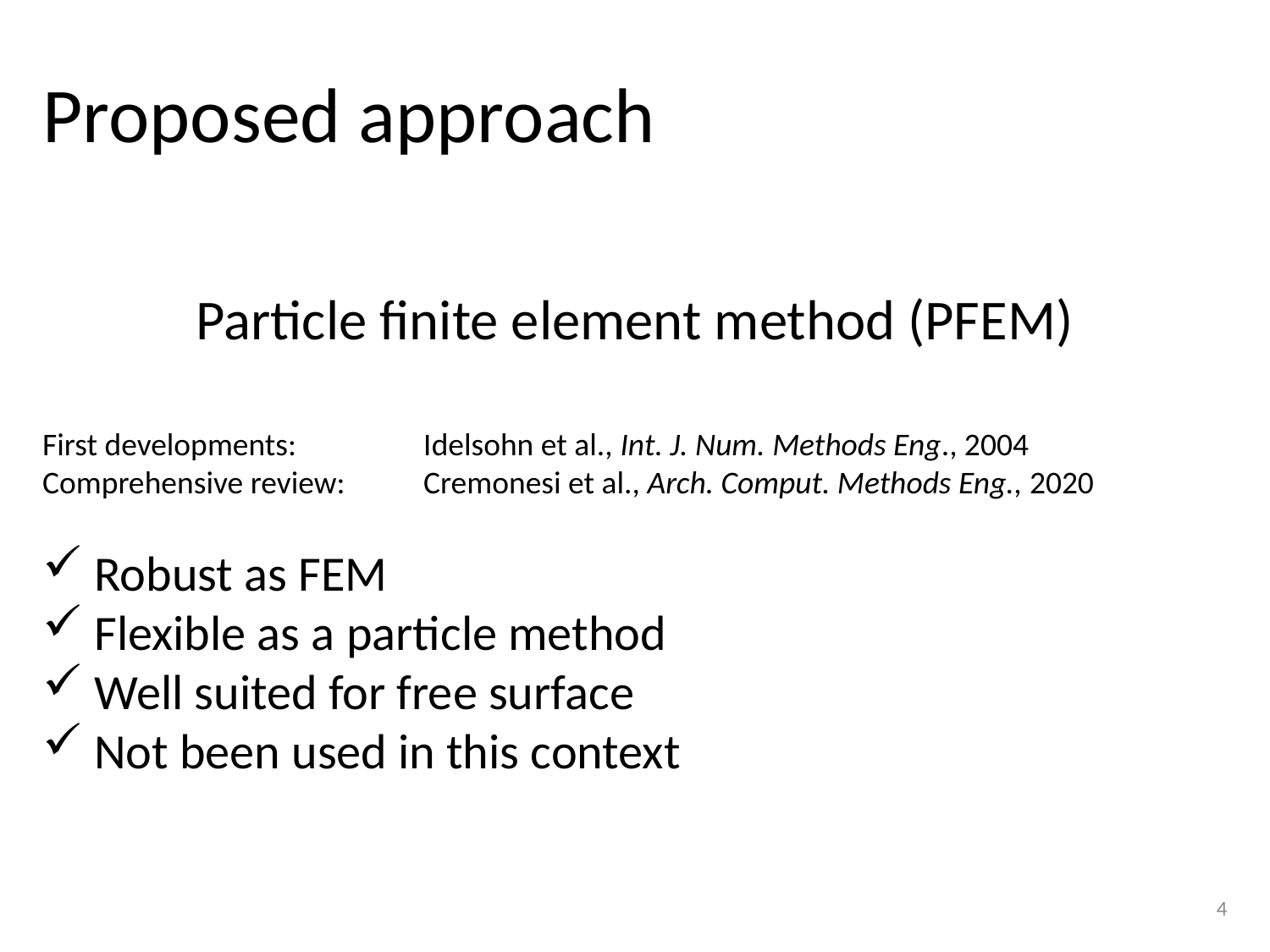

# Proposed approach
Particle finite element method (PFEM)
First developments: 	Idelsohn et al., Int. J. Num. Methods Eng., 2004
Comprehensive review:	Cremonesi et al., Arch. Comput. Methods Eng., 2020

 Robust as FEM
 Flexible as a particle method
 Well suited for free surface
 Not been used in this context
4